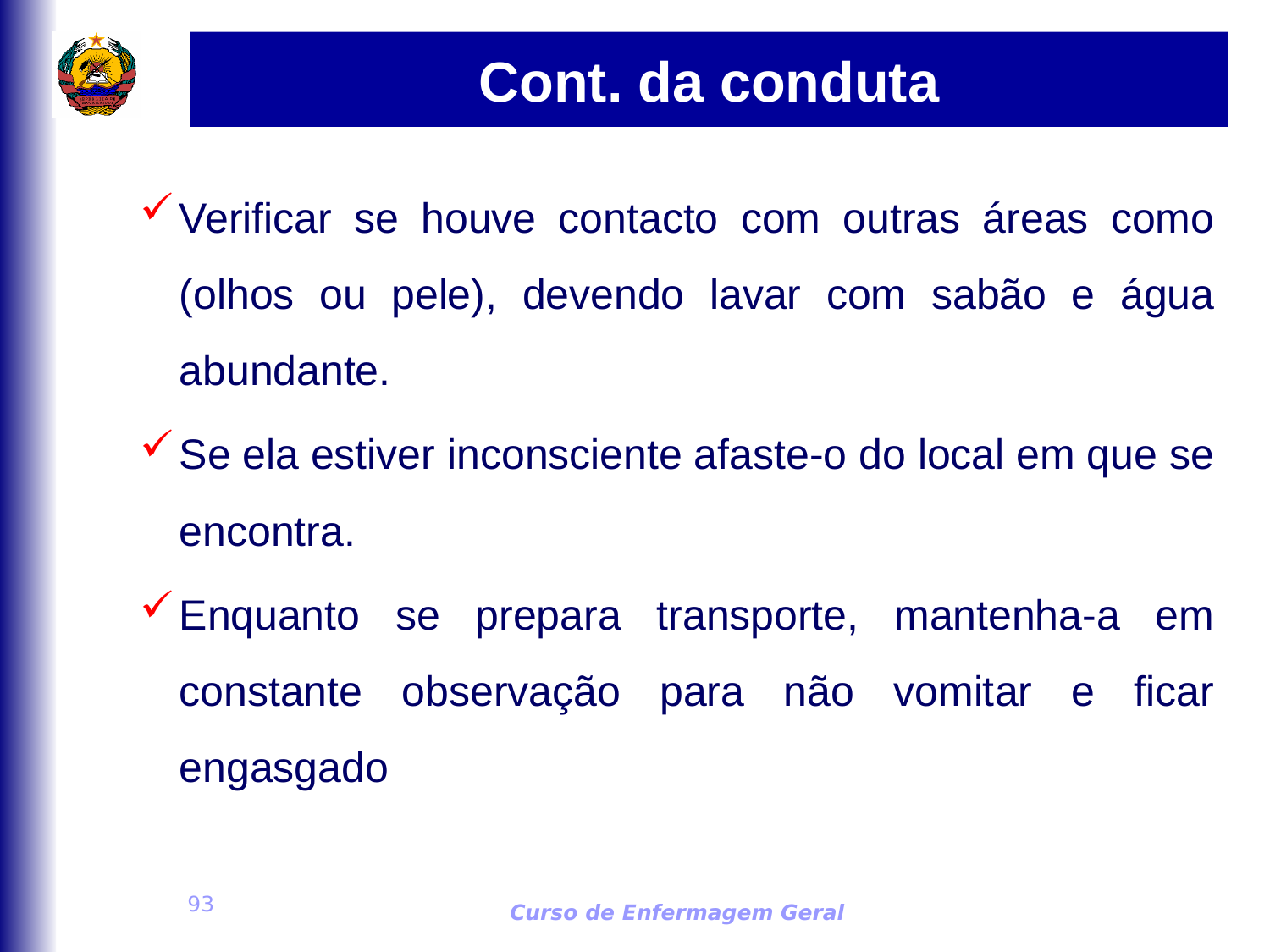

# Cont. da conduta
Verificar se houve contacto com outras áreas como (olhos ou pele), devendo lavar com sabão e água abundante.
Se ela estiver inconsciente afaste-o do local em que se encontra.
Enquanto se prepara transporte, mantenha-a em constante observação para não vomitar e ficar engasgado

93
Curso de Enfermagem Geral